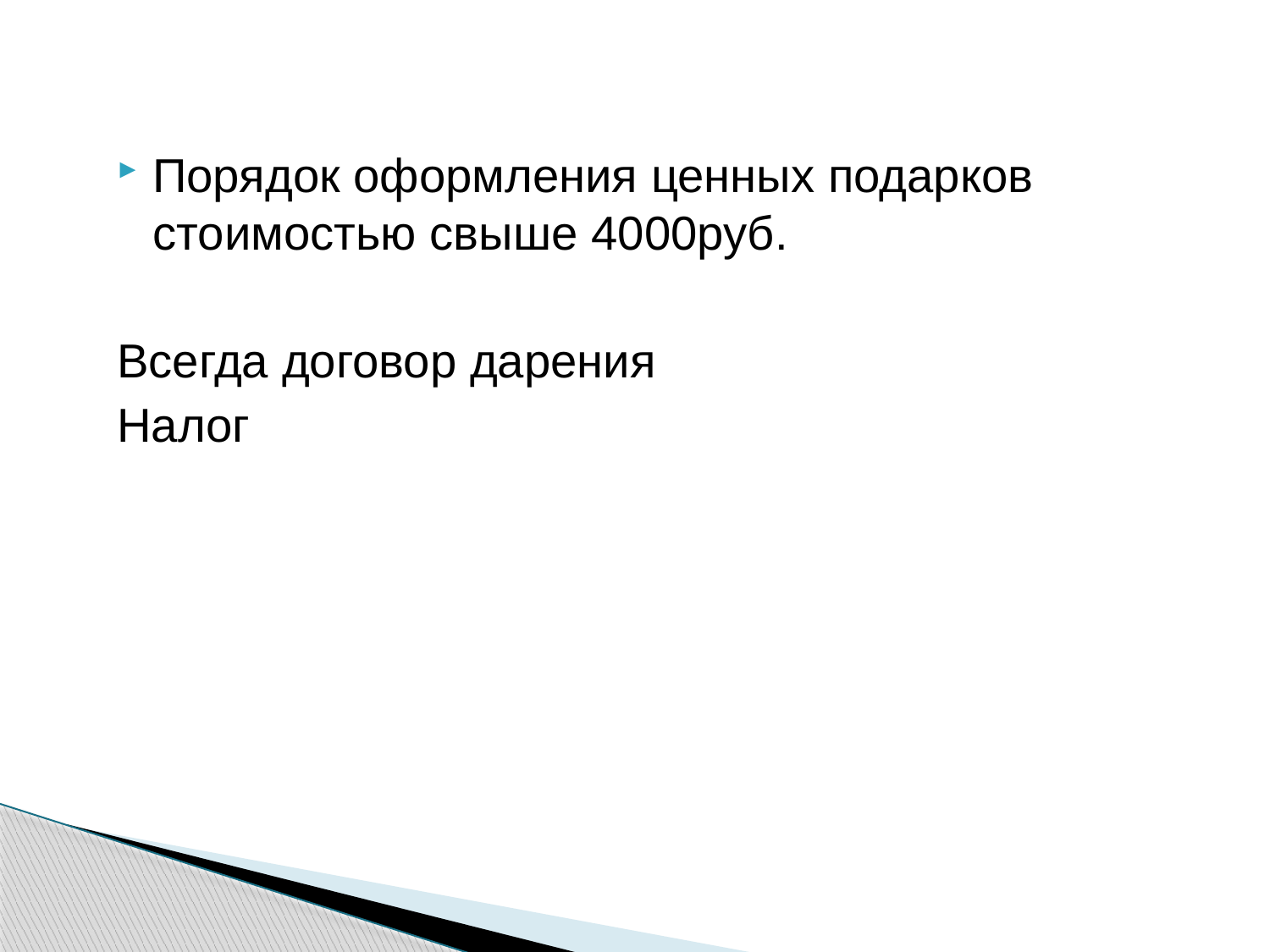

Порядок оформления ценных подарков стоимостью свыше 4000руб.

Всегда договор дарения
Налог